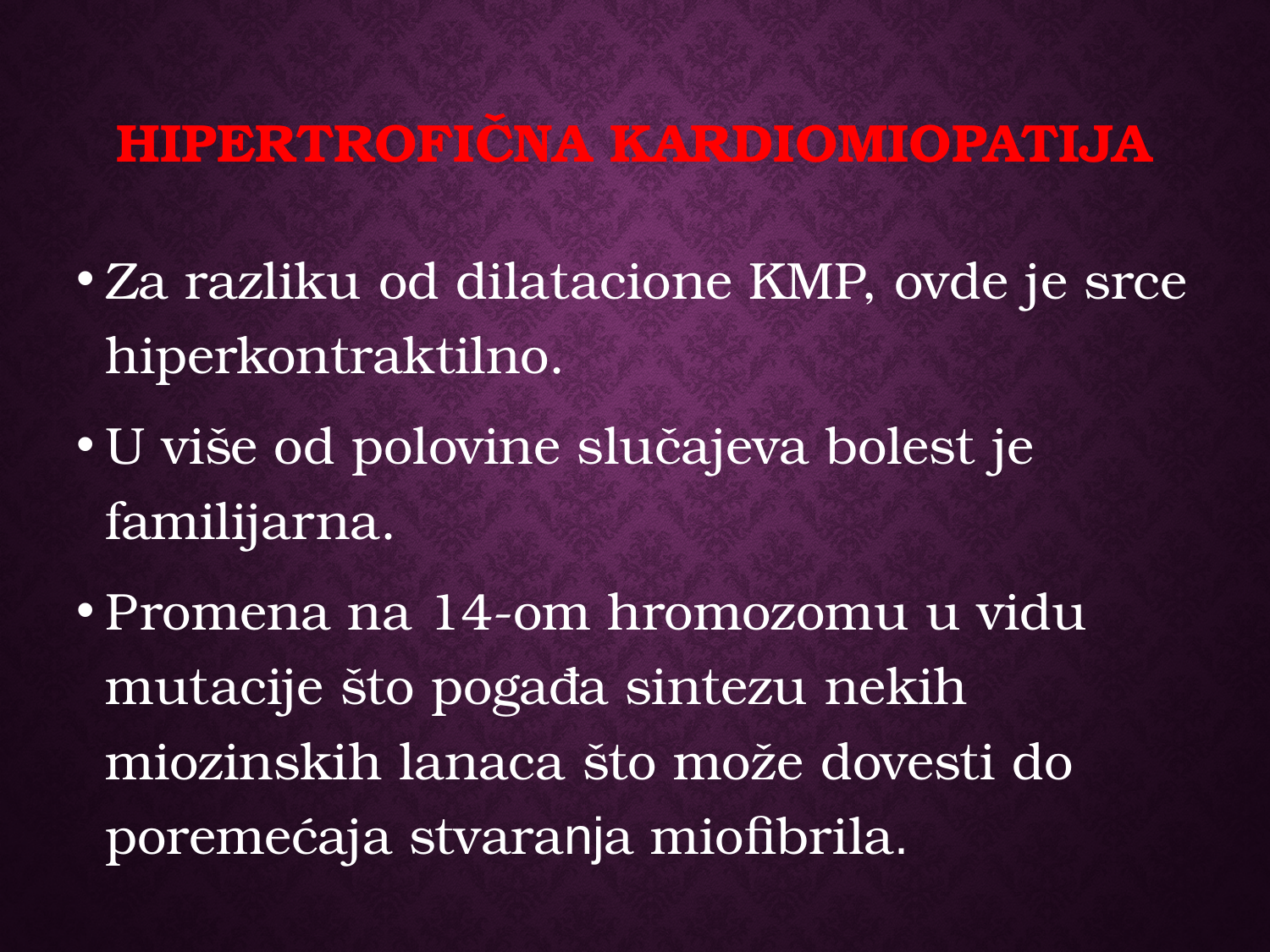

# Hipertrofična kardiomiopatija
Za razliku od dilatacione KMP, ovde je srce hiperkontraktilno.
U više od polovine slučajeva bolest je familijarna.
Promena na 14-om hromozomu u vidu mutacije što pogađa sintezu nekih miozinskih lanaca što može dovesti do poremećaja stvaranja miofibrila.